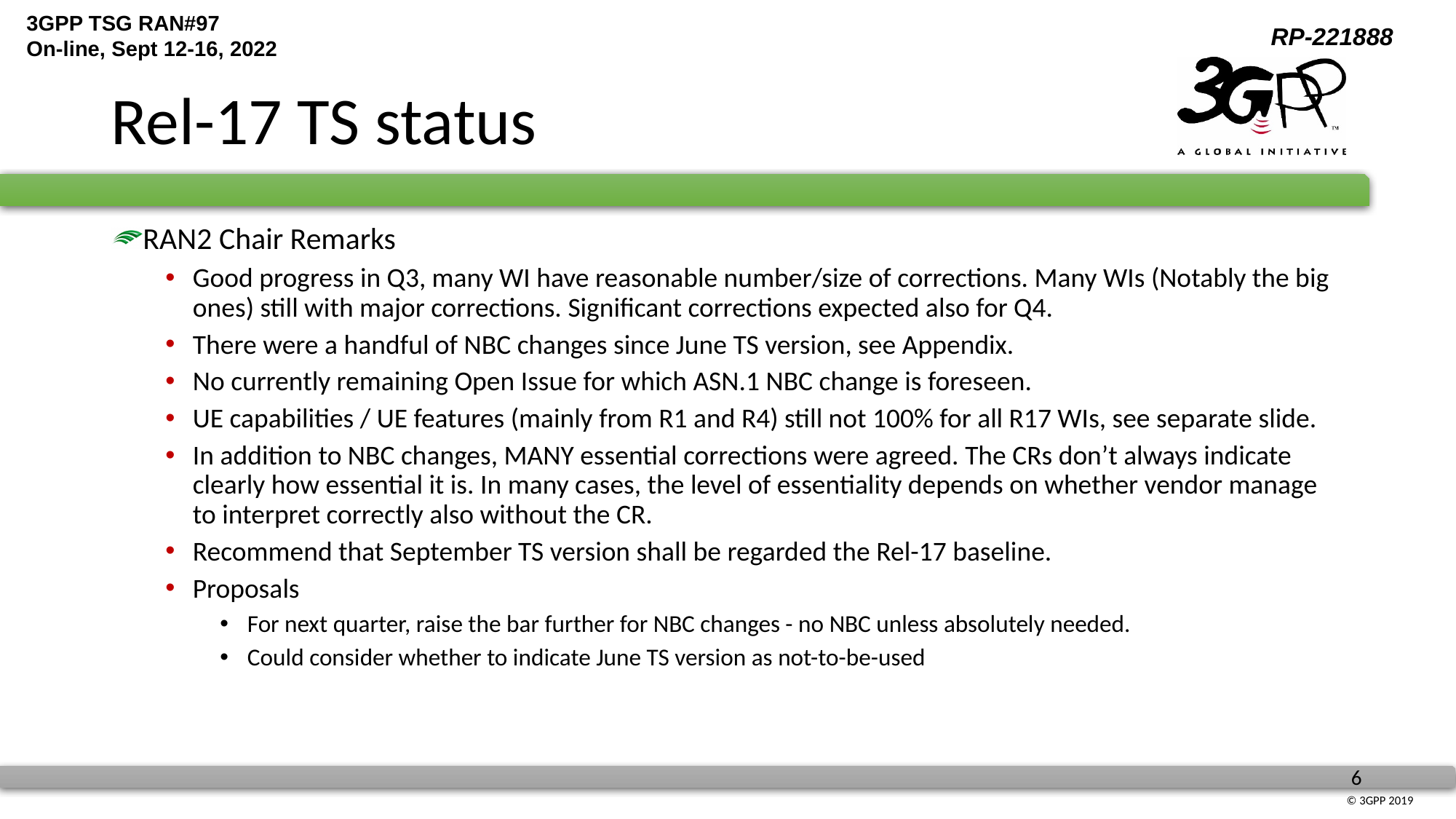

# Rel-17 TS status
RAN2 Chair Remarks
Good progress in Q3, many WI have reasonable number/size of corrections. Many WIs (Notably the big ones) still with major corrections. Significant corrections expected also for Q4.
There were a handful of NBC changes since June TS version, see Appendix.
No currently remaining Open Issue for which ASN.1 NBC change is foreseen.
UE capabilities / UE features (mainly from R1 and R4) still not 100% for all R17 WIs, see separate slide.
In addition to NBC changes, MANY essential corrections were agreed. The CRs don’t always indicate clearly how essential it is. In many cases, the level of essentiality depends on whether vendor manage to interpret correctly also without the CR.
Recommend that September TS version shall be regarded the Rel-17 baseline.
Proposals
For next quarter, raise the bar further for NBC changes - no NBC unless absolutely needed.
Could consider whether to indicate June TS version as not-to-be-used